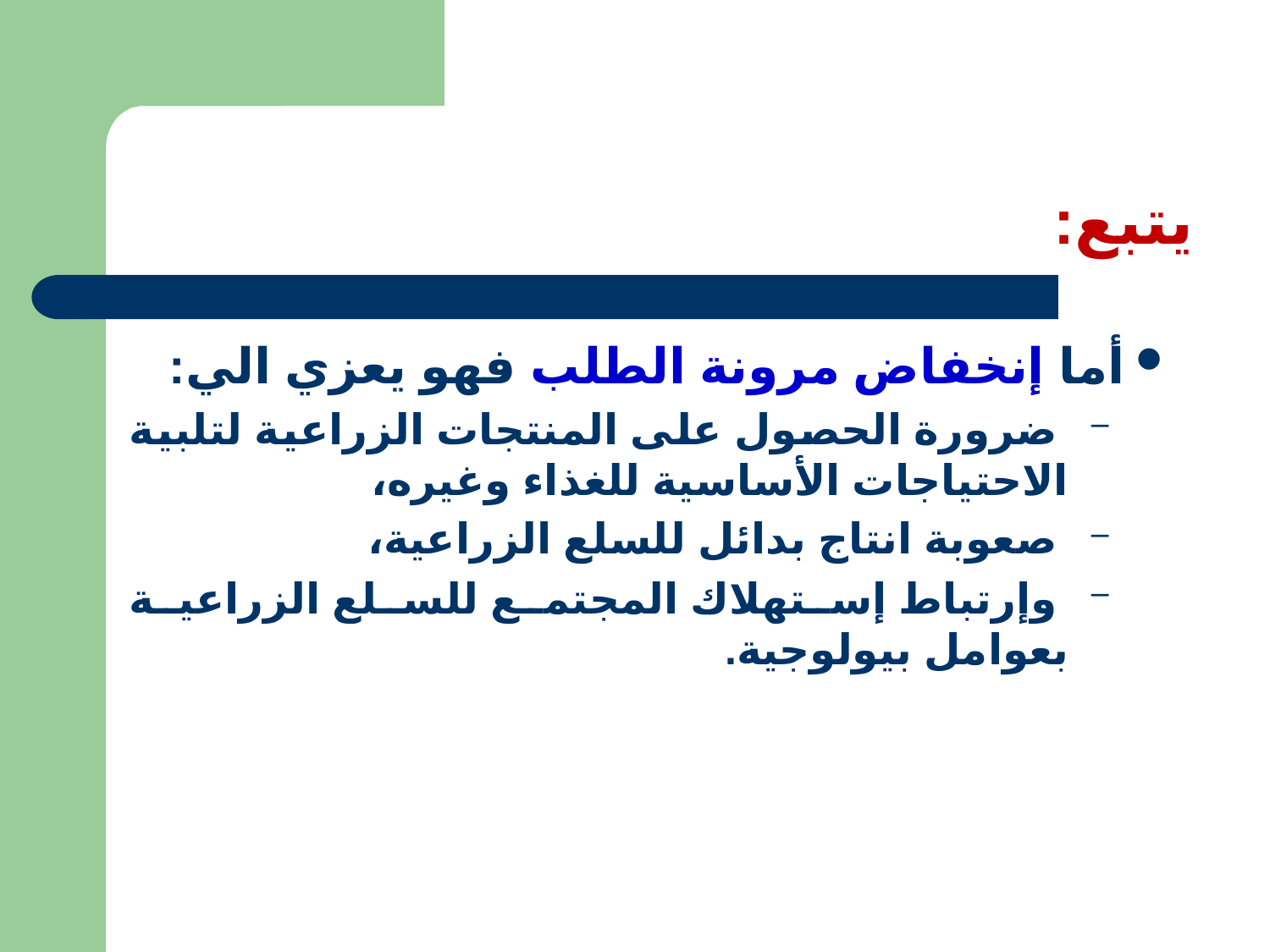

# يتبع:
أما إنخفاض مرونة الطلب فهو يعزي الي:
 ضرورة الحصول على المنتجات الزراعية لتلبية الاحتياجات الأساسية للغذاء وغيره،
 صعوبة انتاج بدائل للسلع الزراعية،
 وإرتباط إستهلاك المجتمع للسلع الزراعية بعوامل بيولوجية.